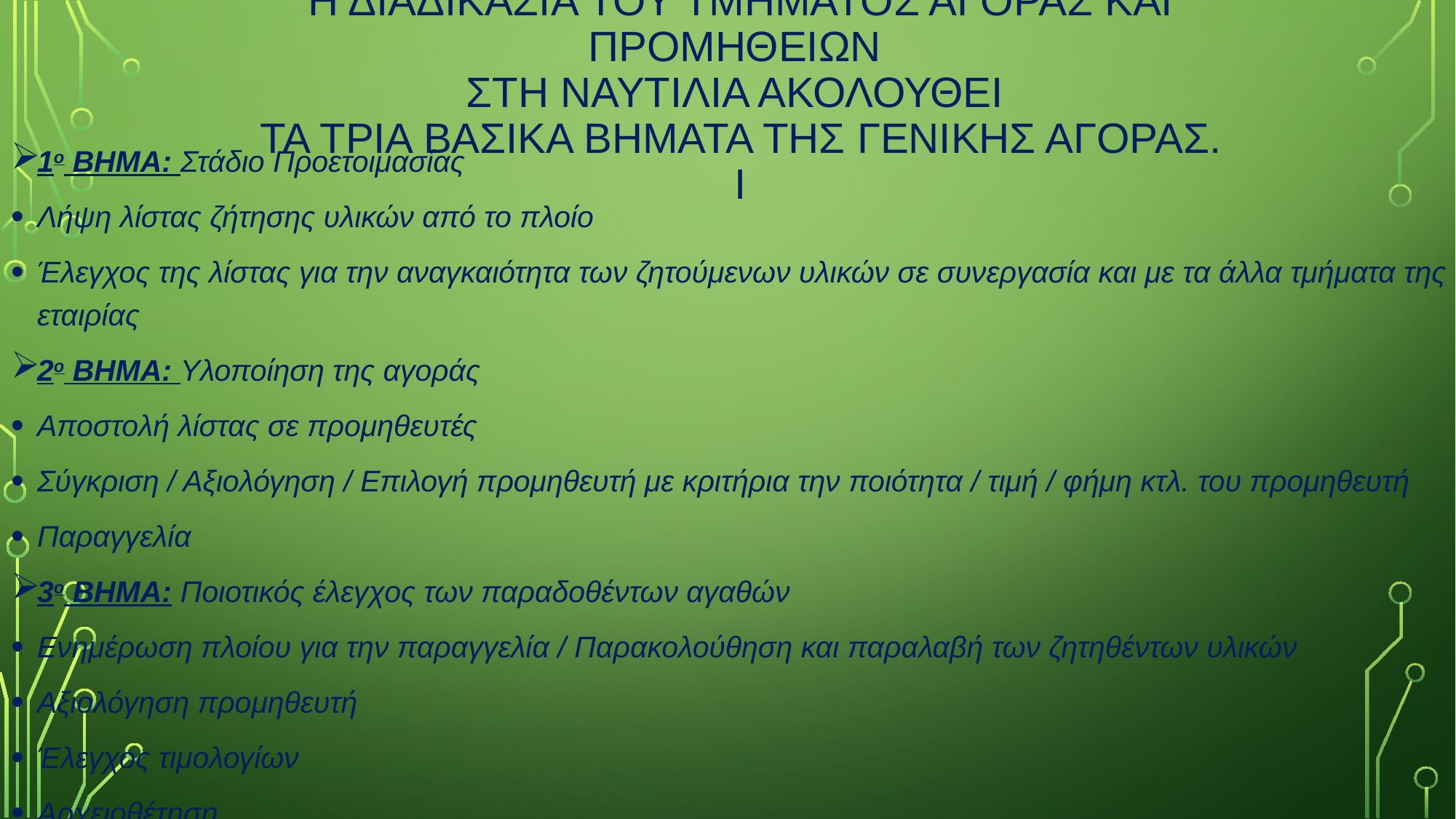

# Η διαδικασια του Τμηματος Αγορας και Προμηθειων στη Ναυτιλια ακολουθει τα τρια βασικα βηματα της γενικης αγορας. ι
1ο ΒΗΜΑ: Στάδιο Προετοιμασίας
Λήψη λίστας ζήτησης υλικών από το πλοίο
Έλεγχος της λίστας για την αναγκαιότητα των ζητούμενων υλικών σε συνεργασία και με τα άλλα τμήματα της εταιρίας
2ο ΒΗΜΑ: Υλοποίηση της αγοράς
Αποστολή λίστας σε προμηθευτές
Σύγκριση / Αξιολόγηση / Επιλογή προμηθευτή με κριτήρια την ποιότητα / τιμή / φήμη κτλ. του προμηθευτή
Παραγγελία
3ο ΒΗΜΑ: Ποιοτικός έλεγχος των παραδοθέντων αγαθών
Ενημέρωση πλοίου για την παραγγελία / Παρακολούθηση και παραλαβή των ζητηθέντων υλικών
Αξιολόγηση προμηθευτή
Έλεγχος τιμολογίων
Αρχειοθέτηση